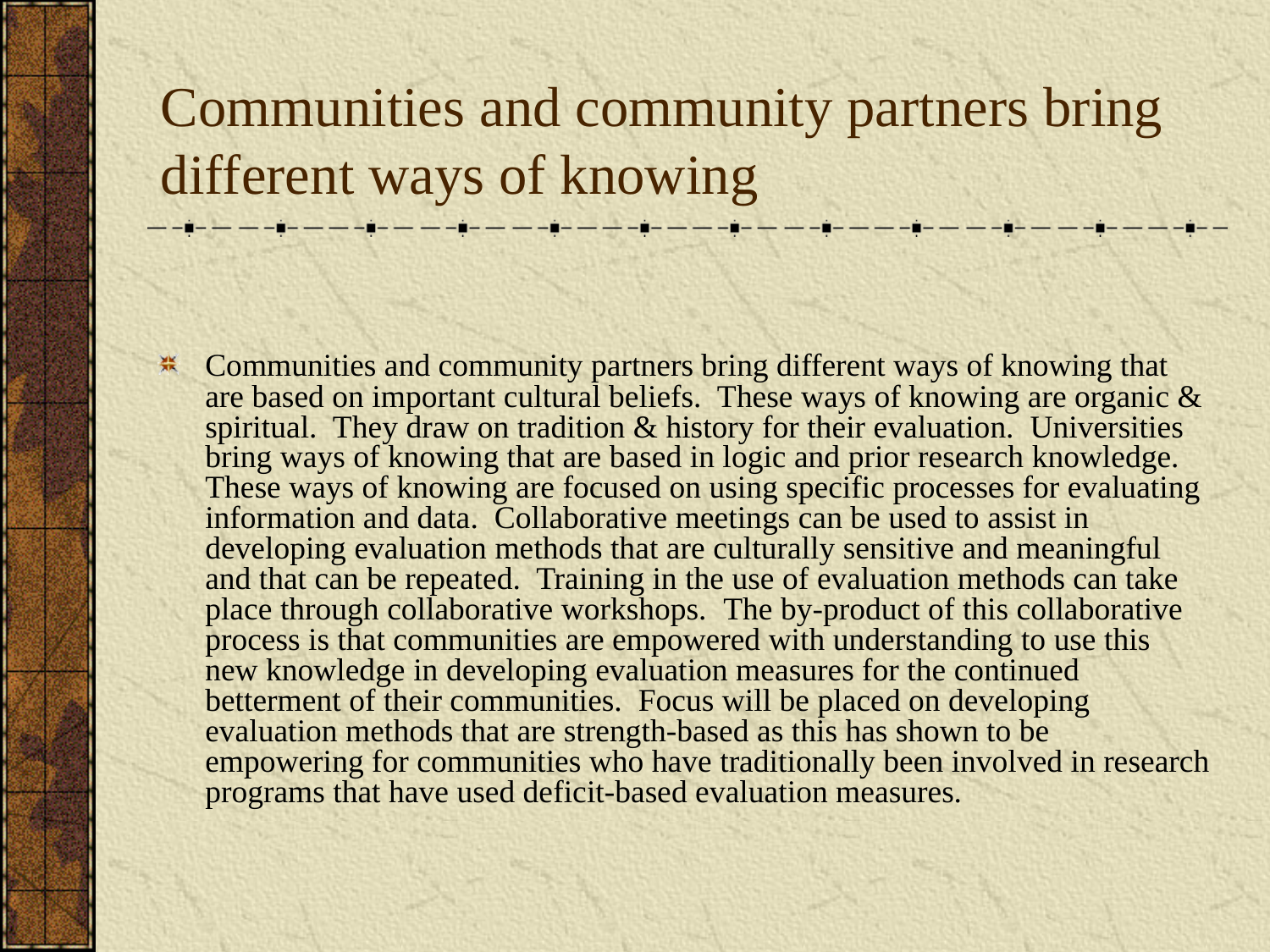

# Communities and community partners bring different ways of knowing
Communities and community partners bring different ways of knowing that are based on important cultural beliefs.  These ways of knowing are organic & spiritual.  They draw on tradition & history for their evaluation.  Universities bring ways of knowing that are based in logic and prior research knowledge. These ways of knowing are focused on using specific processes for evaluating information and data.  Collaborative meetings can be used to assist in developing evaluation methods that are culturally sensitive and meaningful and that can be repeated.  Training in the use of evaluation methods can take place through collaborative workshops.  The by-product of this collaborative process is that communities are empowered with understanding to use this new knowledge in developing evaluation measures for the continued betterment of their communities.  Focus will be placed on developing evaluation methods that are strength-based as this has shown to be empowering for communities who have traditionally been involved in research programs that have used deficit-based evaluation measures.